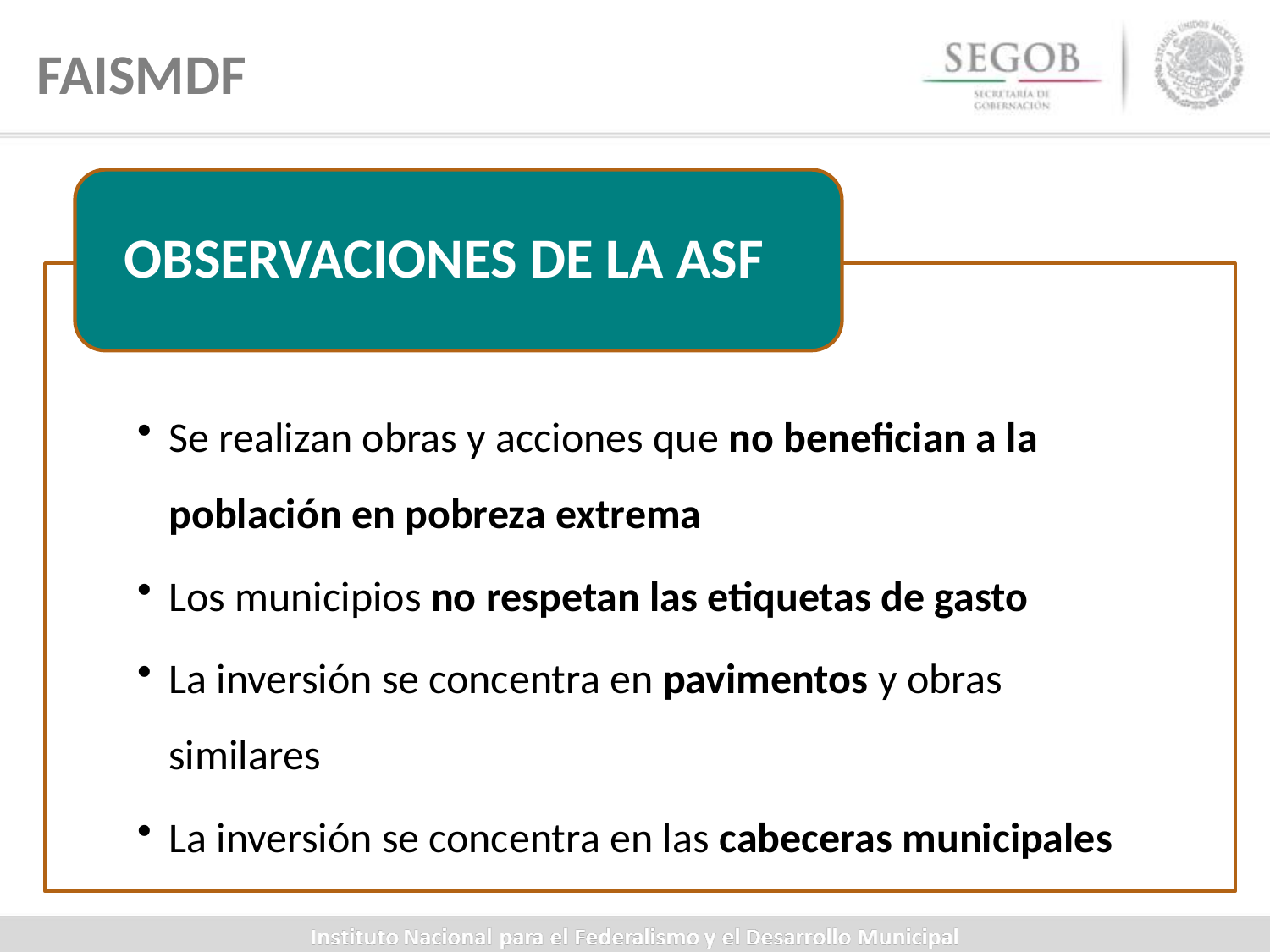

FAISMDF
Se realizan obras y acciones que no benefician a la población en pobreza extrema
Los municipios no respetan las etiquetas de gasto
La inversión se concentra en pavimentos y obras similares
La inversión se concentra en las cabeceras municipales
OBSERVACIONES DE LA ASF